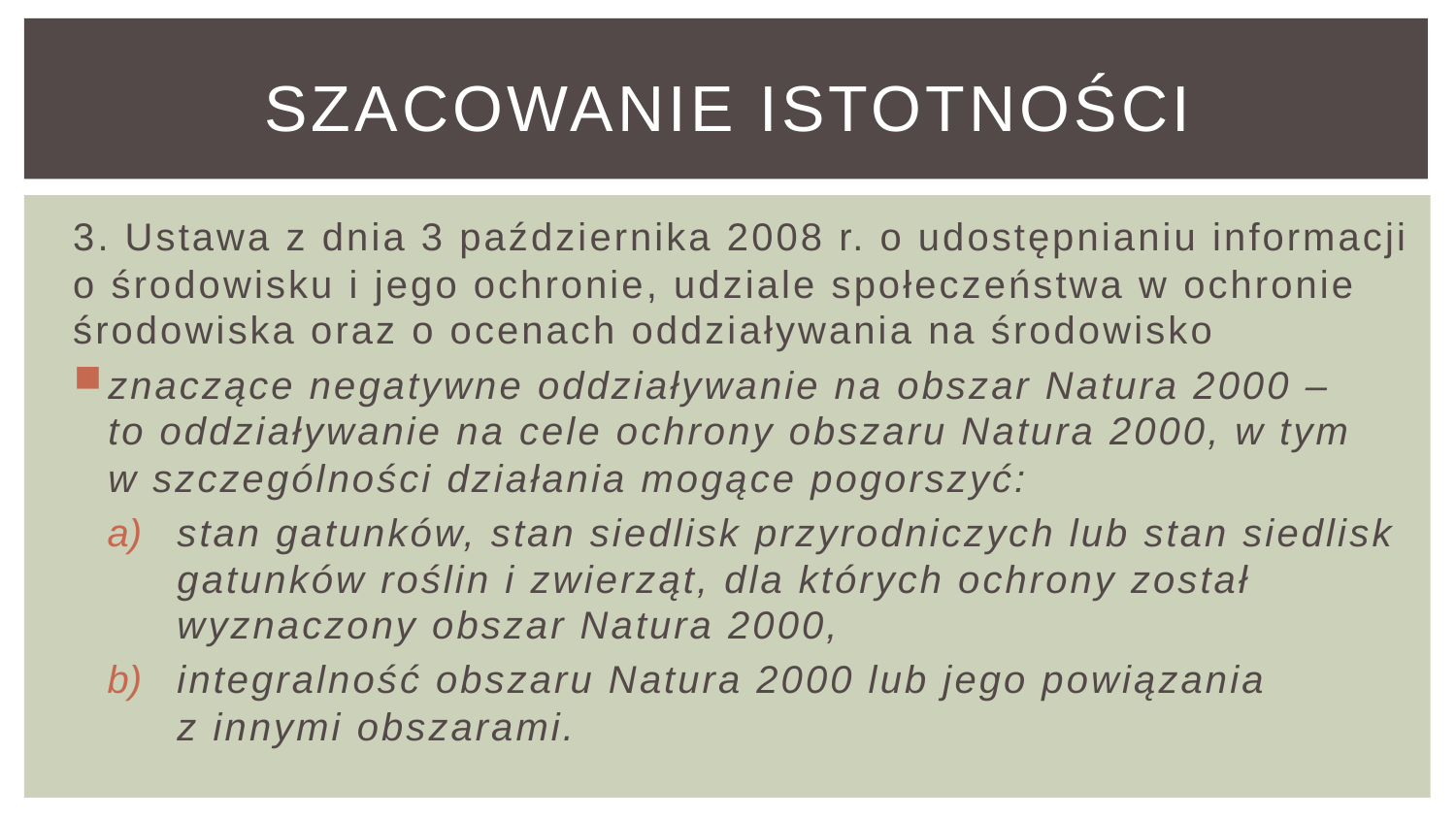

# Szacowanie istotności
3. Ustawa z dnia 3 października 2008 r. o udostępnianiu informacji o środowisku i jego ochronie, udziale społeczeństwa w ochronie środowiska oraz o ocenach oddziaływania na środowisko
znaczące negatywne oddziaływanie na obszar Natura 2000 –
to oddziaływanie na cele ochrony obszaru Natura 2000, w tym
w szczególności działania mogące pogorszyć:
stan gatunków, stan siedlisk przyrodniczych lub stan siedlisk gatunków roślin i zwierząt, dla których ochrony został wyznaczony obszar Natura 2000,
integralność obszaru Natura 2000 lub jego powiązania
z innymi obszarami.